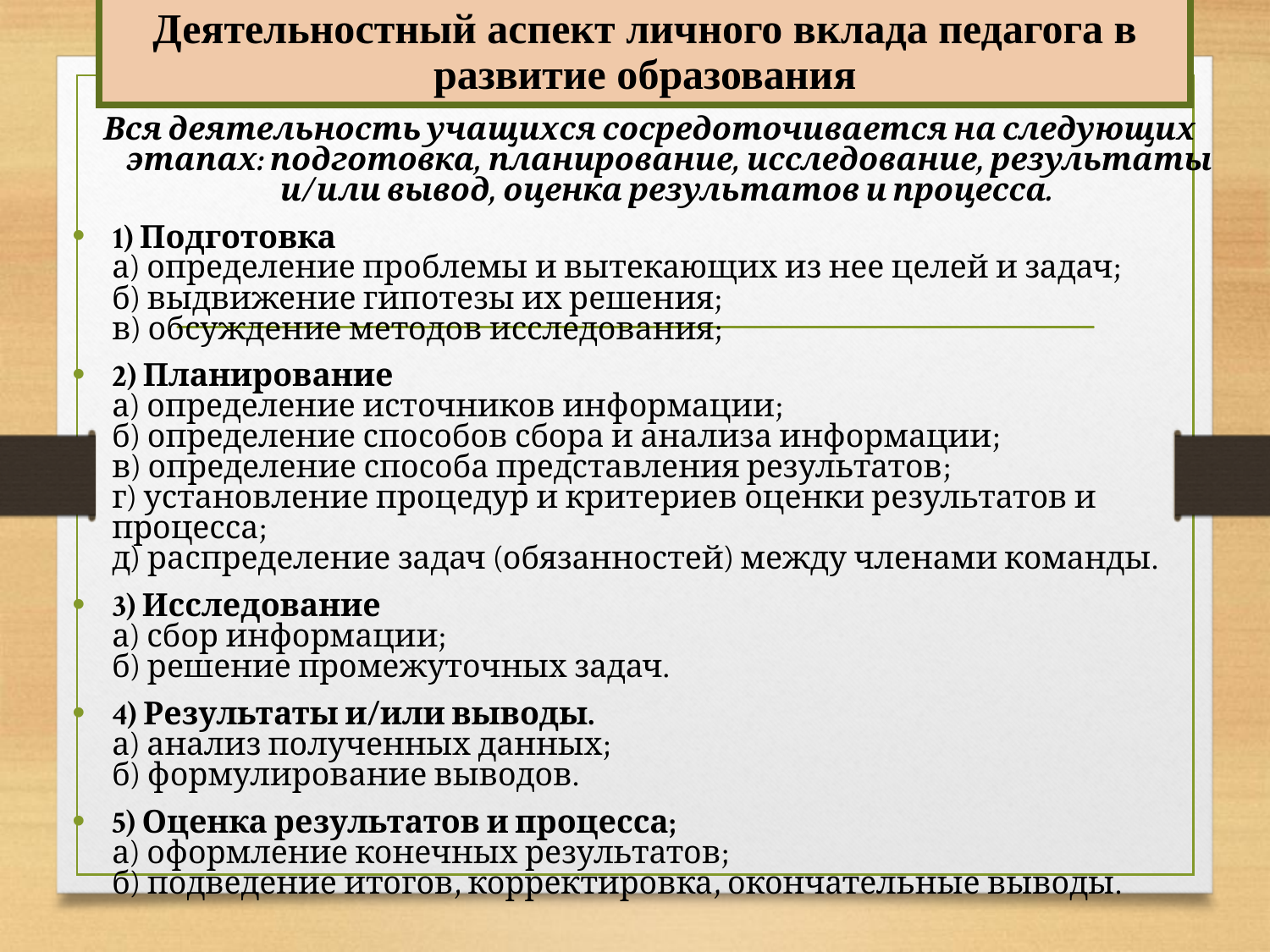

# Деятельностный аспект личного вклада педагога в развитие образования
Вся деятельность учащихся сосредоточивается на следующих этапах: подготовка, планирование, исследование, результаты и/или вывод, оценка результатов и процесса.
1) Подготовка
а) определение проблемы и вытекающих из нее целей и задач;
б) выдвижение гипотезы их решения;
в) обсуждение методов исследования;
2) Планирование
а) определение источников информации;
б) определение способов сбора и анализа информации;
в) определение способа представления результатов;
г) установление процедур и критериев оценки результатов и процесса;
д) распределение задач (обязанностей) между членами команды.
3) Исследование
а) сбор информации;
б) решение промежуточных задач.
4) Результаты и/или выводы.
а) анализ полученных данных;
б) формулирование выводов.
5) Оценка результатов и процесса;
а) оформление конечных результатов;
б) подведение итогов, корректировка, окончательные выводы.